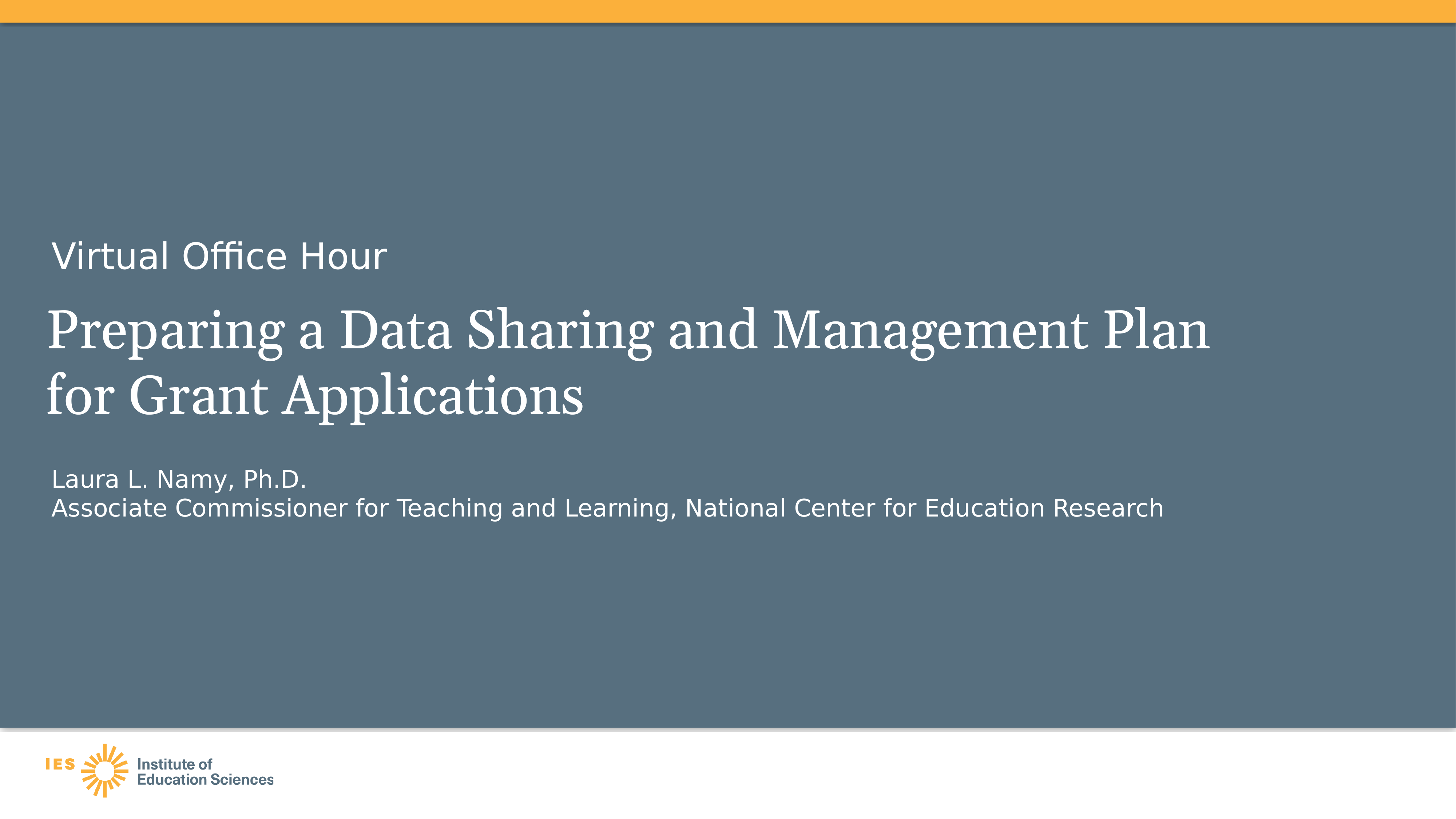

Virtual Office Hour
Preparing a Data Sharing and Management Plan for Grant Applications
Laura L. Namy, Ph.D.
Associate Commissioner for Teaching and Learning, National Center for Education Research